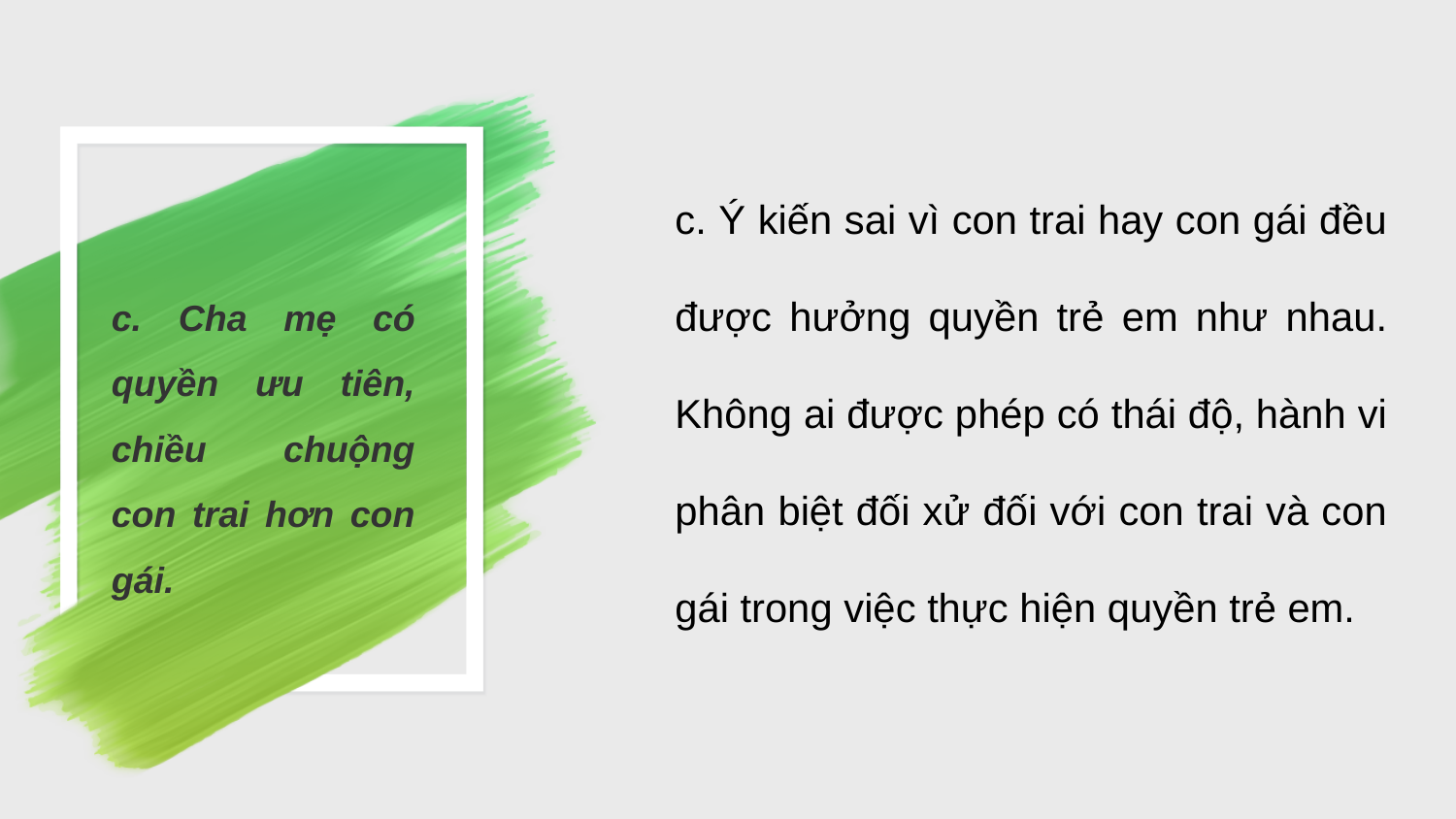

c. Ý kiến sai vì con trai hay con gái đều được hưởng quyền trẻ em như nhau. Không ai được phép có thái độ, hành vi phân biệt đối xử đối với con trai và con gái trong việc thực hiện quyền trẻ em.
c. Cha mẹ có quyền ưu tiên, chiều chuộng con trai hơn con gái.